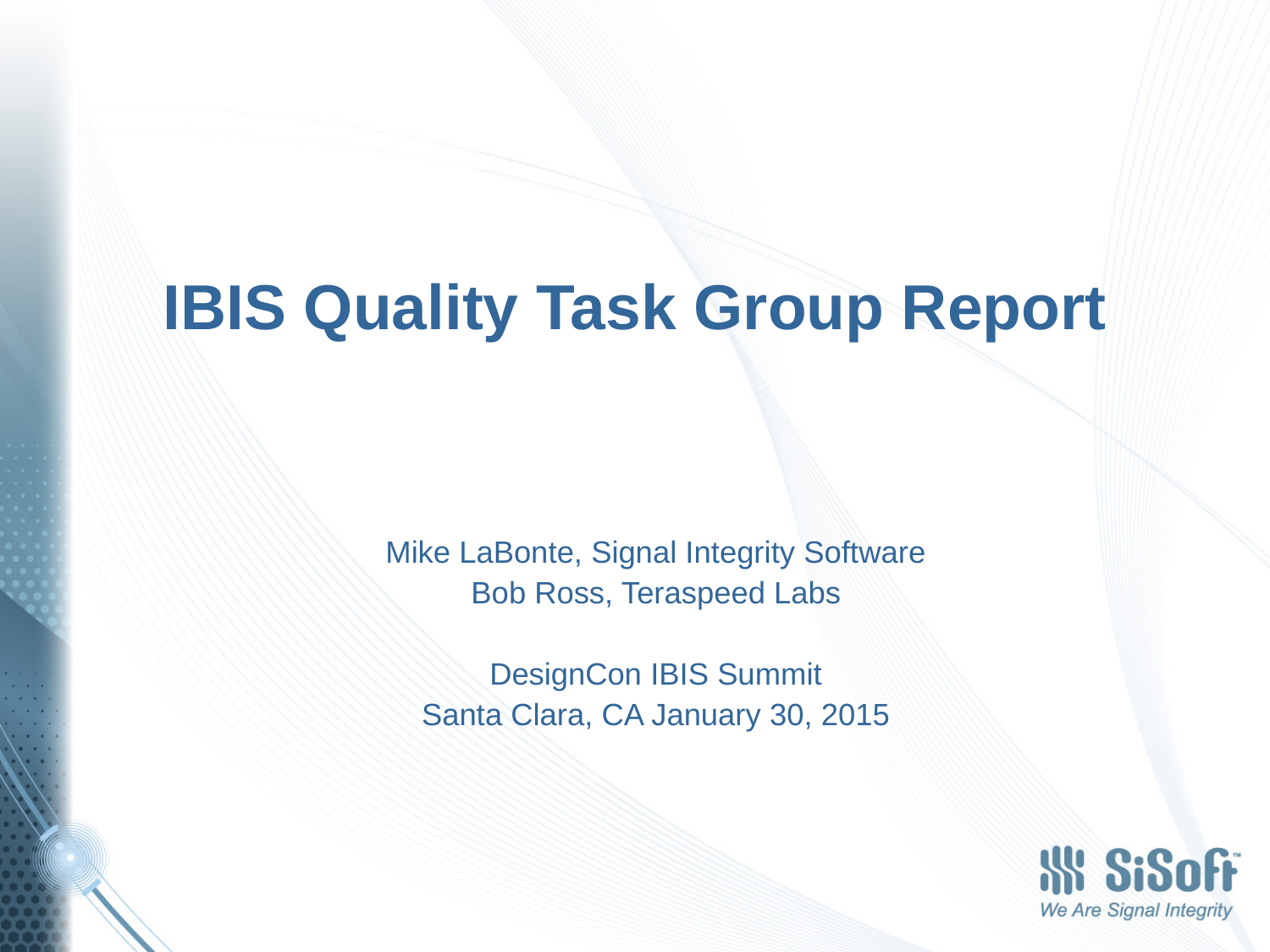

# IBIS Quality Task Group Report
Mike LaBonte, Signal Integrity Software
Bob Ross, Teraspeed Labs

DesignCon IBIS Summit
Santa Clara, CA January 30, 2015